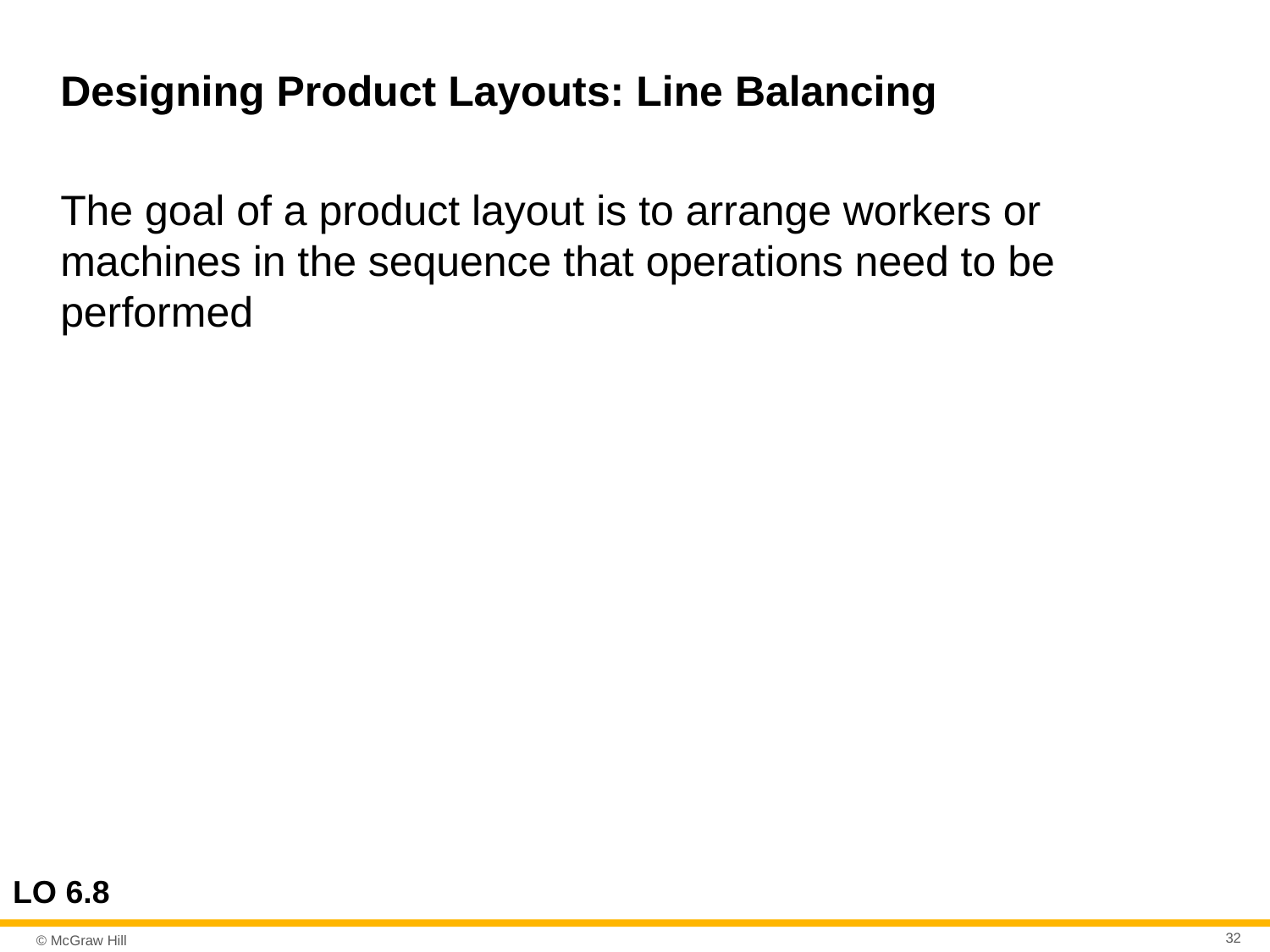

# Designing Product Layouts: Line Balancing
The goal of a product layout is to arrange workers or machines in the sequence that operations need to be performed
LO 6.8